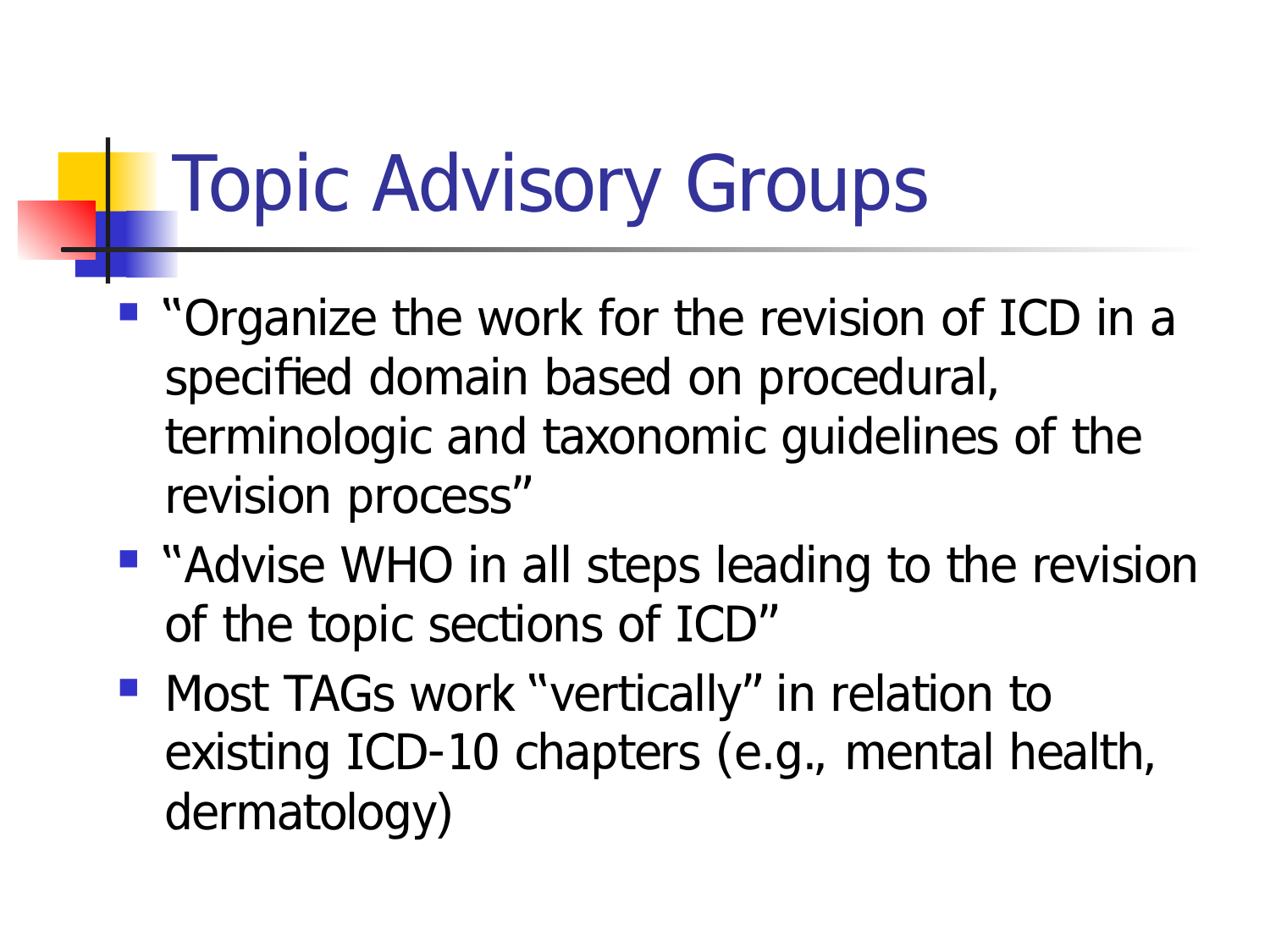

# Topic Advisory Groups
“Organize the work for the revision of ICD in a specified domain based on procedural, terminologic and taxonomic guidelines of the revision process”
“Advise WHO in all steps leading to the revision of the topic sections of ICD”
Most TAGs work “vertically” in relation to existing ICD-10 chapters (e.g., mental health, dermatology)